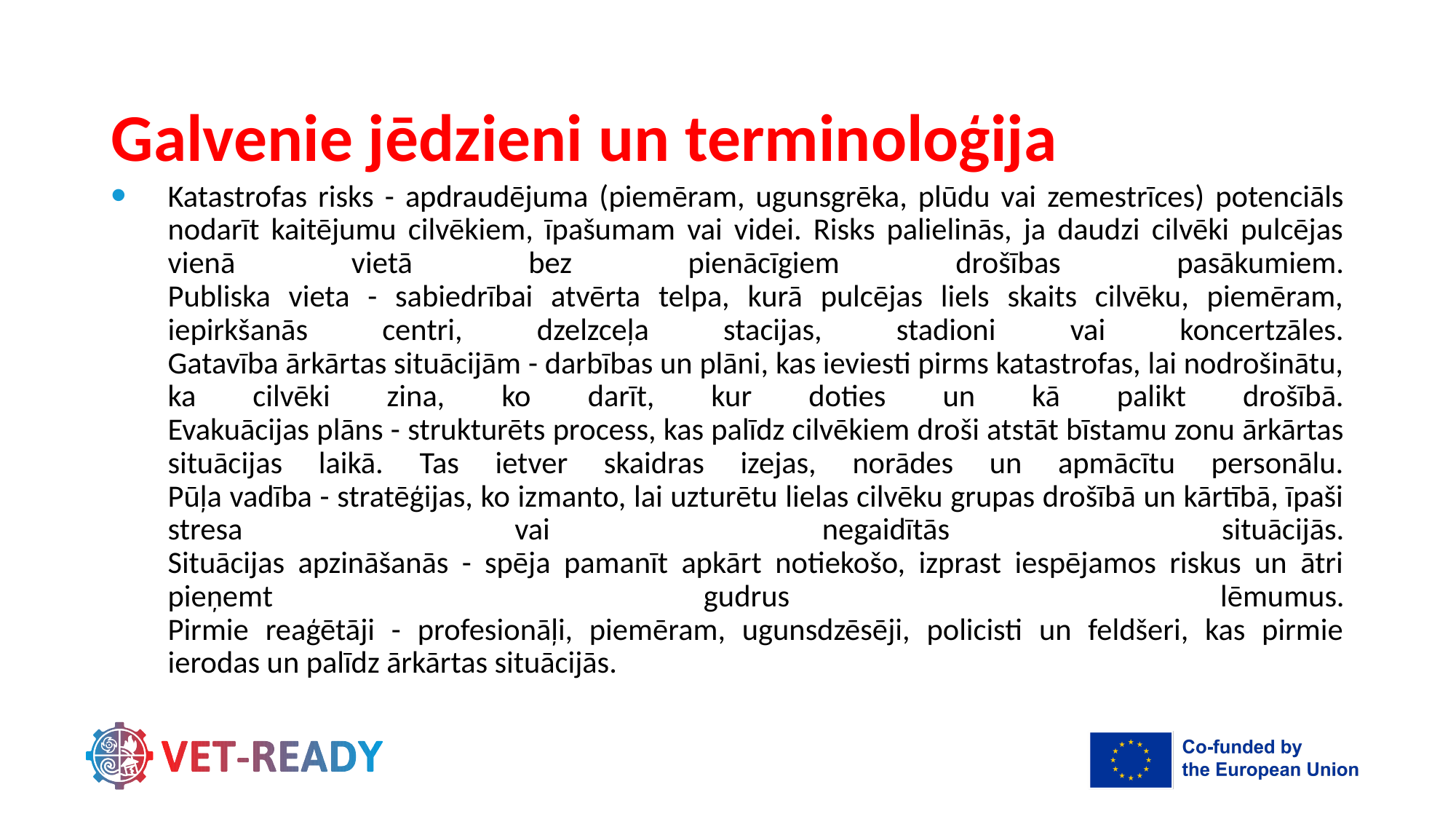

# Galvenie jēdzieni un terminoloģija
Katastrofas risks - apdraudējuma (piemēram, ugunsgrēka, plūdu vai zemestrīces) potenciāls nodarīt kaitējumu cilvēkiem, īpašumam vai videi. Risks palielinās, ja daudzi cilvēki pulcējas vienā vietā bez pienācīgiem drošības pasākumiem.
Publiska vieta - sabiedrībai atvērta telpa, kurā pulcējas liels skaits cilvēku, piemēram, iepirkšanās centri, dzelzceļa stacijas, stadioni vai koncertzāles.
Gatavība ārkārtas situācijām - darbības un plāni, kas ieviesti pirms katastrofas, lai nodrošinātu, ka cilvēki zina, ko darīt, kur doties un kā palikt drošībā.
Evakuācijas plāns - strukturēts process, kas palīdz cilvēkiem droši atstāt bīstamu zonu ārkārtas situācijas laikā. Tas ietver skaidras izejas, norādes un apmācītu personālu.
Pūļa vadība - stratēģijas, ko izmanto, lai uzturētu lielas cilvēku grupas drošībā un kārtībā, īpaši stresa vai negaidītās situācijās.
Situācijas apzināšanās - spēja pamanīt apkārt notiekošo, izprast iespējamos riskus un ātri pieņemt gudrus lēmumus.
Pirmie reaģētāji - profesionāļi, piemēram, ugunsdzēsēji, policisti un feldšeri, kas pirmie ierodas un palīdz ārkārtas situācijās.